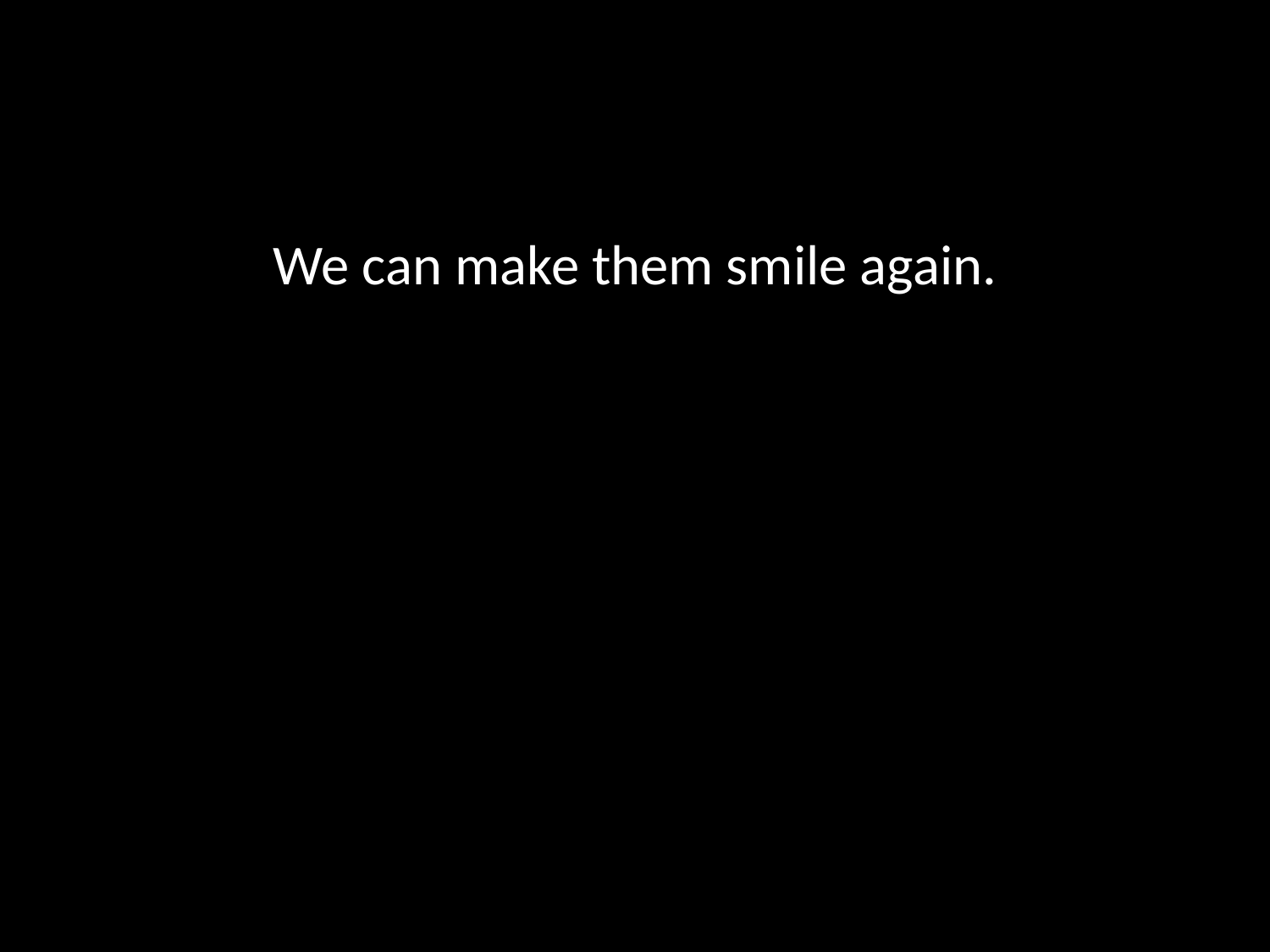

#
We can make them smile again.